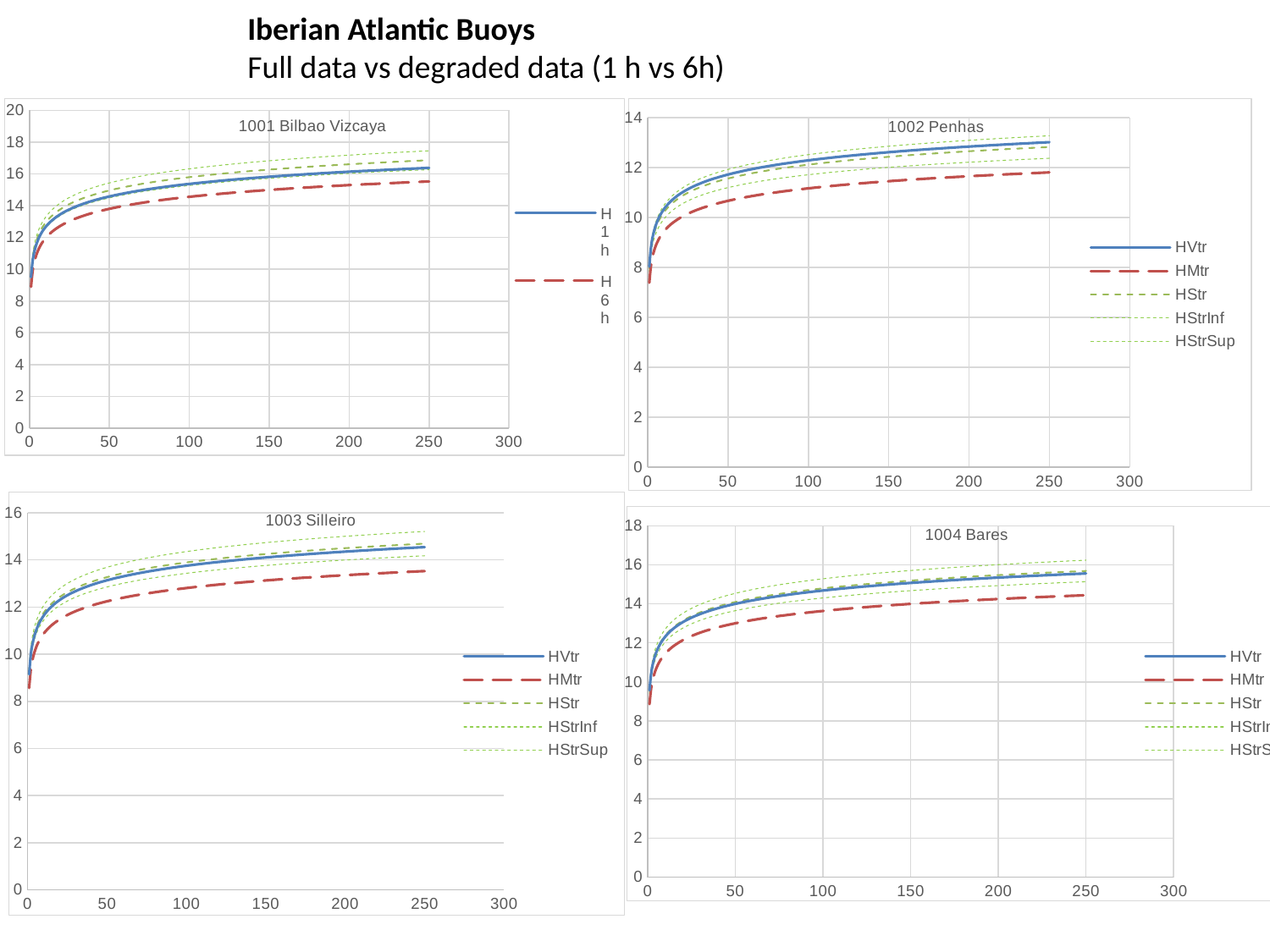

Iberian Atlantic Buoys
Full data vs degraded data (1 h vs 6h)

### Chart: 1001 Bilbao Vizcaya

| Category |  |  |  |  |  |
|---|---|---|---|---|---|

### Chart: 1002 Penhas

| Category |  |  |  |  |  |
|---|---|---|---|---|---|

### Chart: 1003 Silleiro

| Category |  |  |  |  |  |
|---|---|---|---|---|---|

### Chart: 1004 Bares

| Category |  |  |  |  |  |
|---|---|---|---|---|---|